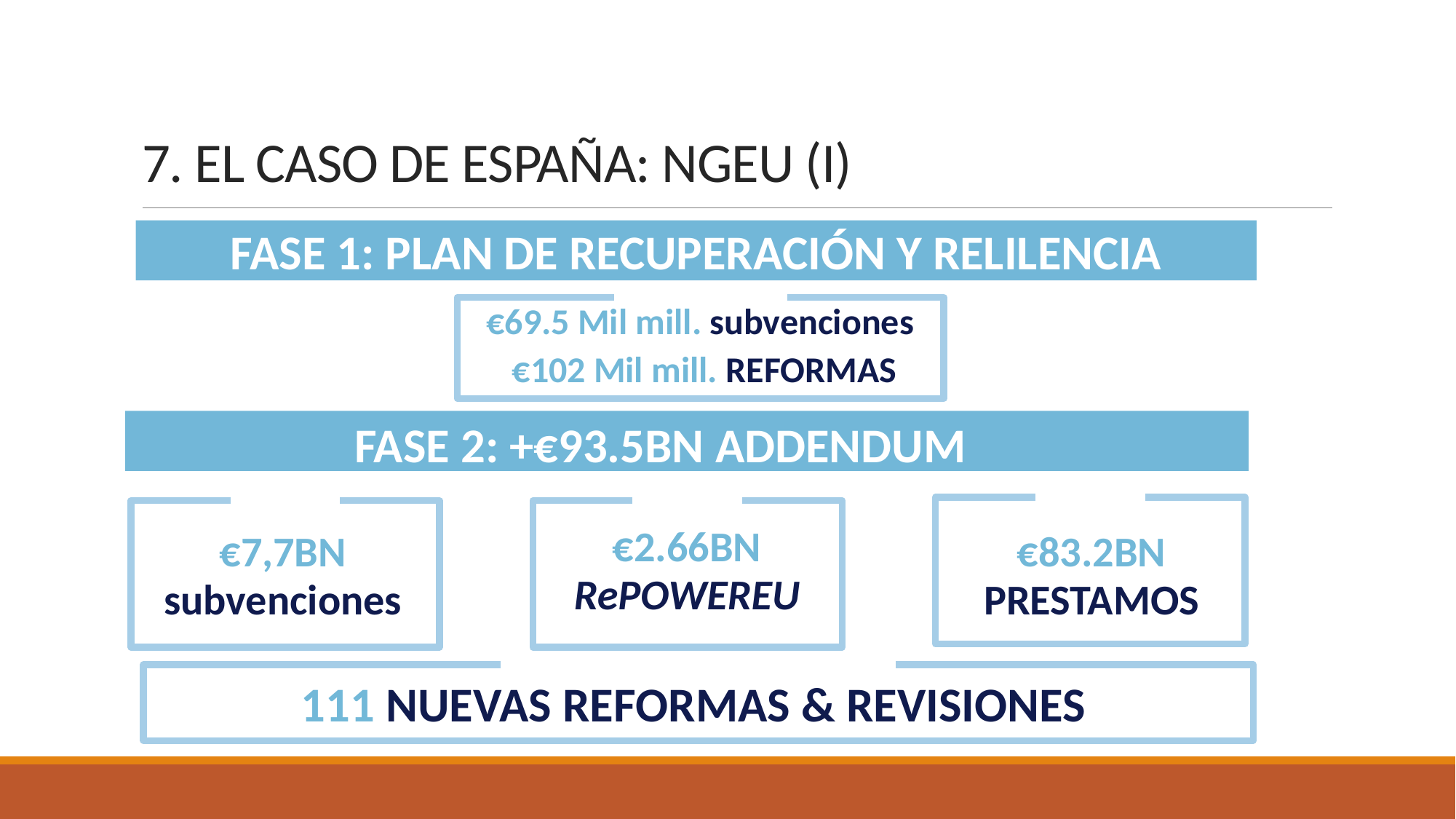

7. EL CASO DE ESPAÑA: NGEU (I)
FASE 1: PLAN DE RECUPERACIÓN Y RELILENCIA
€69.5 Mil mill. subvenciones
 €102 Mil mill. REFORMAS

FASE 2: +€93.5BN ADDENDUM

€2.66BN
RePOWEREU
€7,7BN
subvenciones
€83.2BN
PRESTAMOS

  111 NUEVAS REFORMAS & REVISIONES